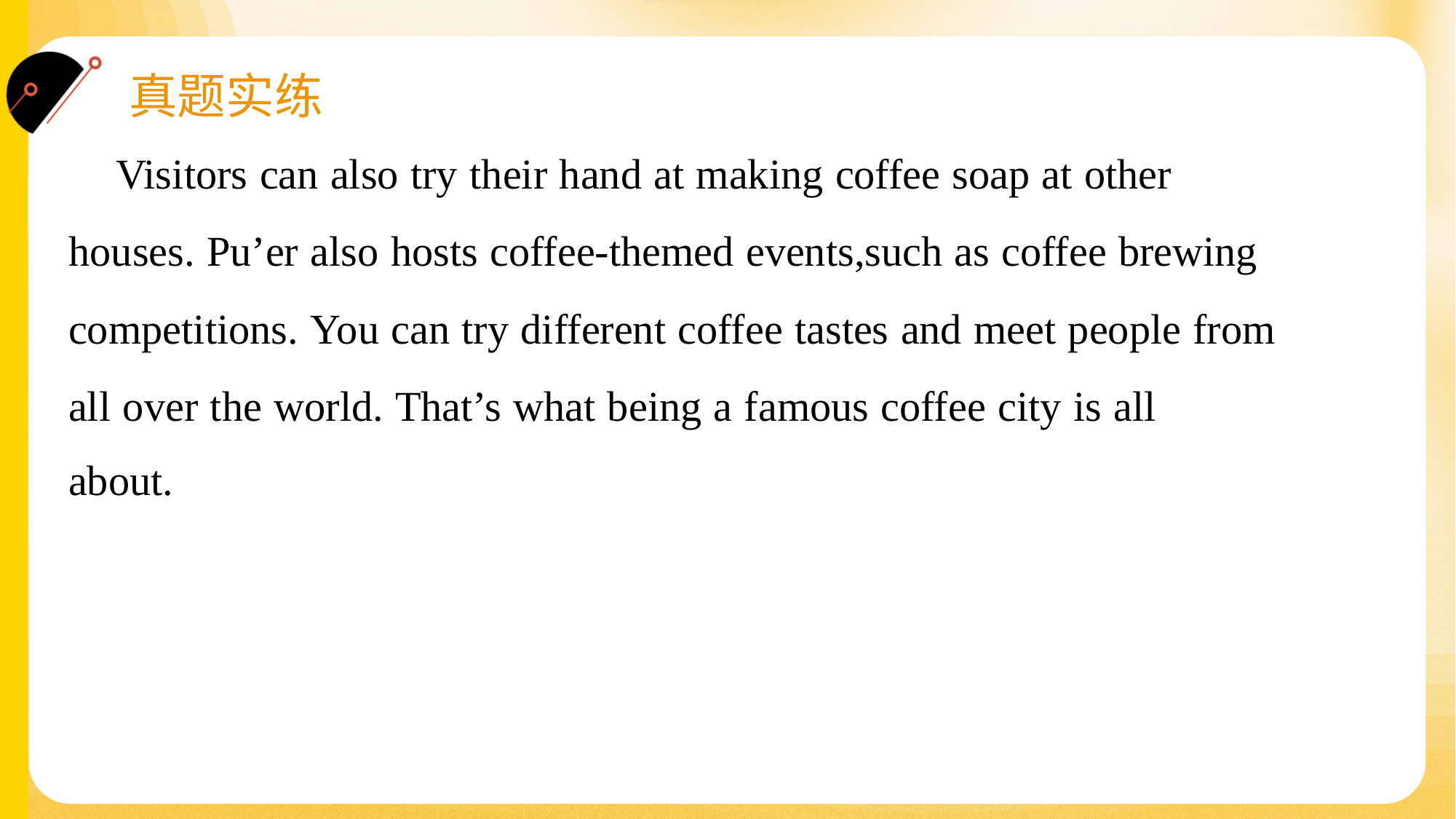

Visitors can also try their hand at making coffee soap at other
houses. Pu’er also hosts coffee-themed events,such as coffee brewing
competitions. You can try different coffee tastes and meet people from
all over the world. That’s what being a famous coffee city is all
about.#1.5